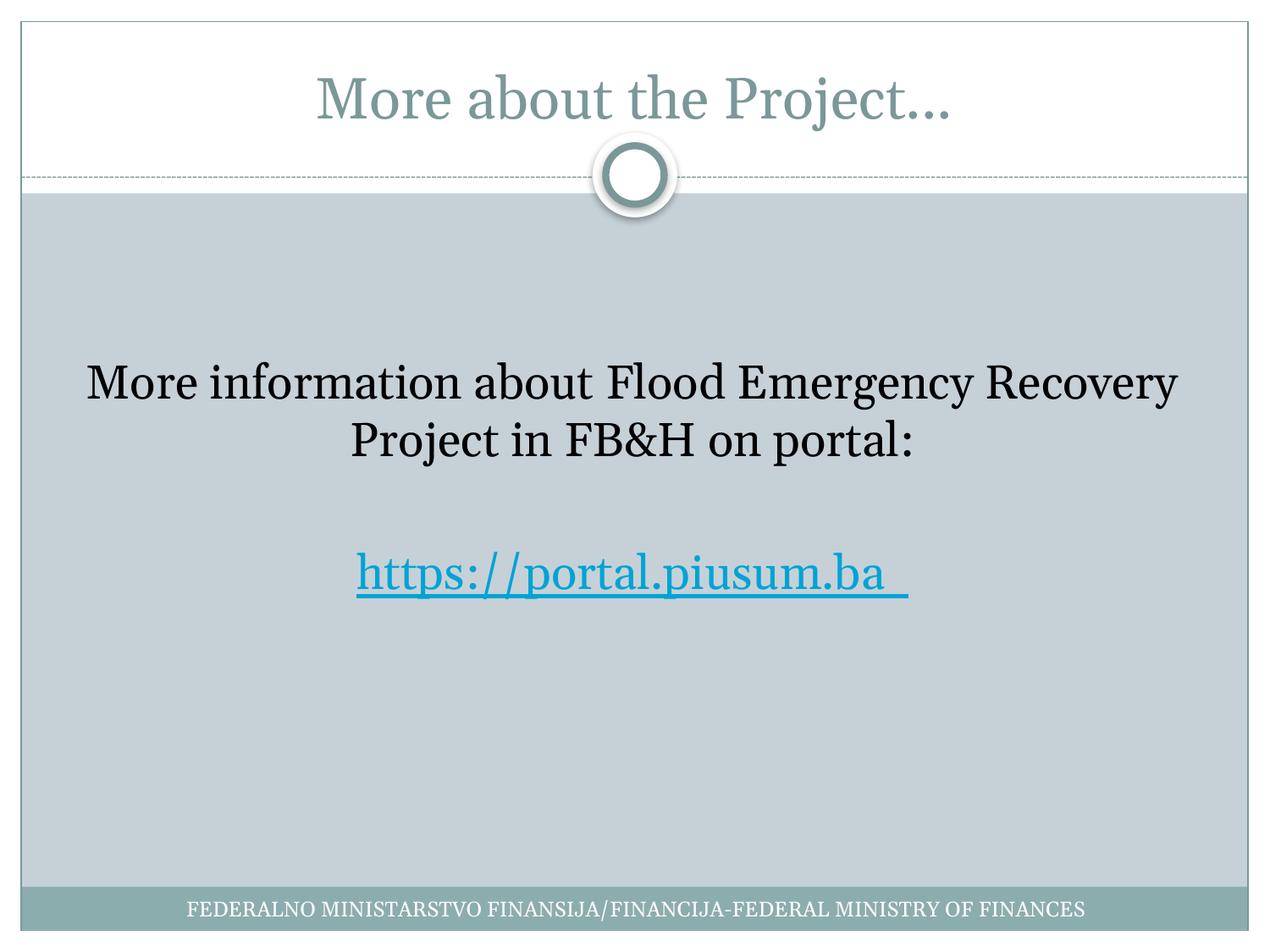

# More about the Project...

More information about Flood Emergency Recovery Project in FB&H on portal:

https://portal.piusum.ba

FEDERALNO MINISTARSTVO FINANSIJA/FINANCIJA-FEDERAL MINISTRY OF FINANCES